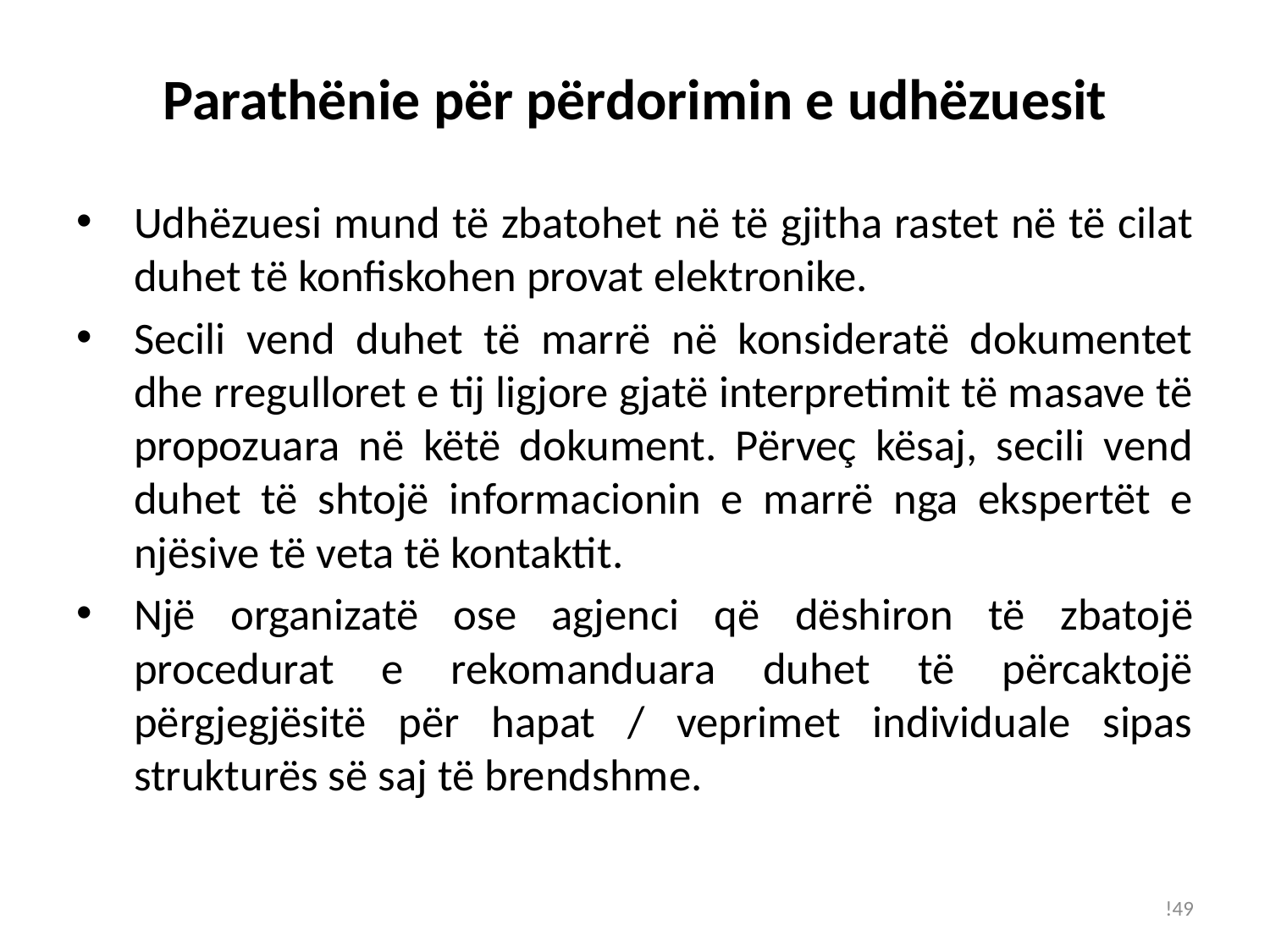

# Parathënie për përdorimin e udhëzuesit
Udhëzuesi mund të zbatohet në të gjitha rastet në të cilat duhet të konfiskohen provat elektronike.
Secili vend duhet të marrë në konsideratë dokumentet dhe rregulloret e tij ligjore gjatë interpretimit të masave të propozuara në këtë dokument. Përveç kësaj, secili vend duhet të shtojë informacionin e marrë nga ekspertët e njësive të veta të kontaktit.
Një organizatë ose agjenci që dëshiron të zbatojë procedurat e rekomanduara duhet të përcaktojë përgjegjësitë për hapat / veprimet individuale sipas strukturës së saj të brendshme.
!49